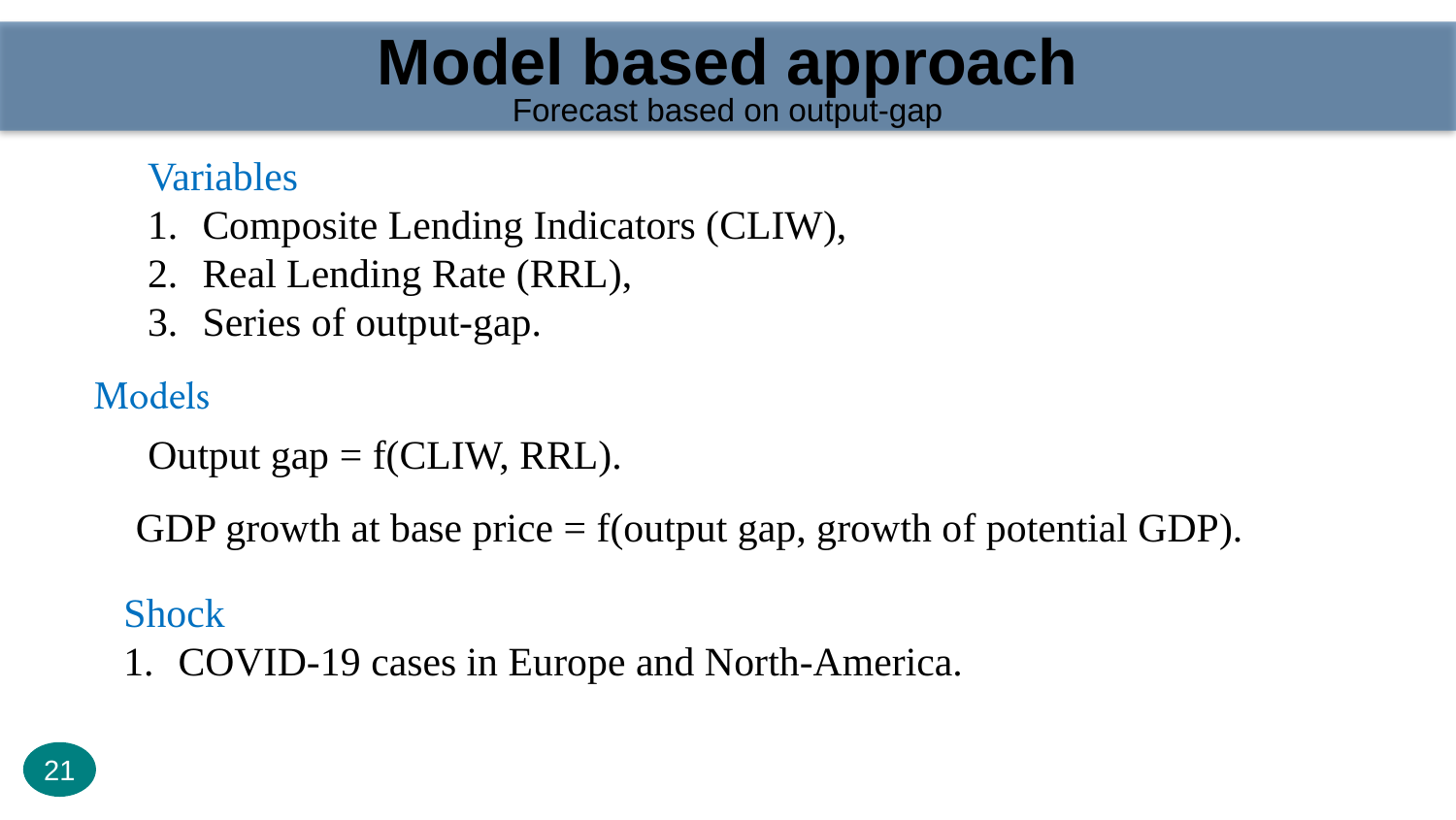

Model based approach
Forecast based on output-gap

Variables
Composite Lending Indicators (CLIW),
Real Lending Rate (RRL),
Series of output-gap.
Models
Output gap = f(CLIW, RRL).
GDP growth at base price = f(output gap, growth of potential GDP).
Shock
COVID-19 cases in Europe and North-America.
21